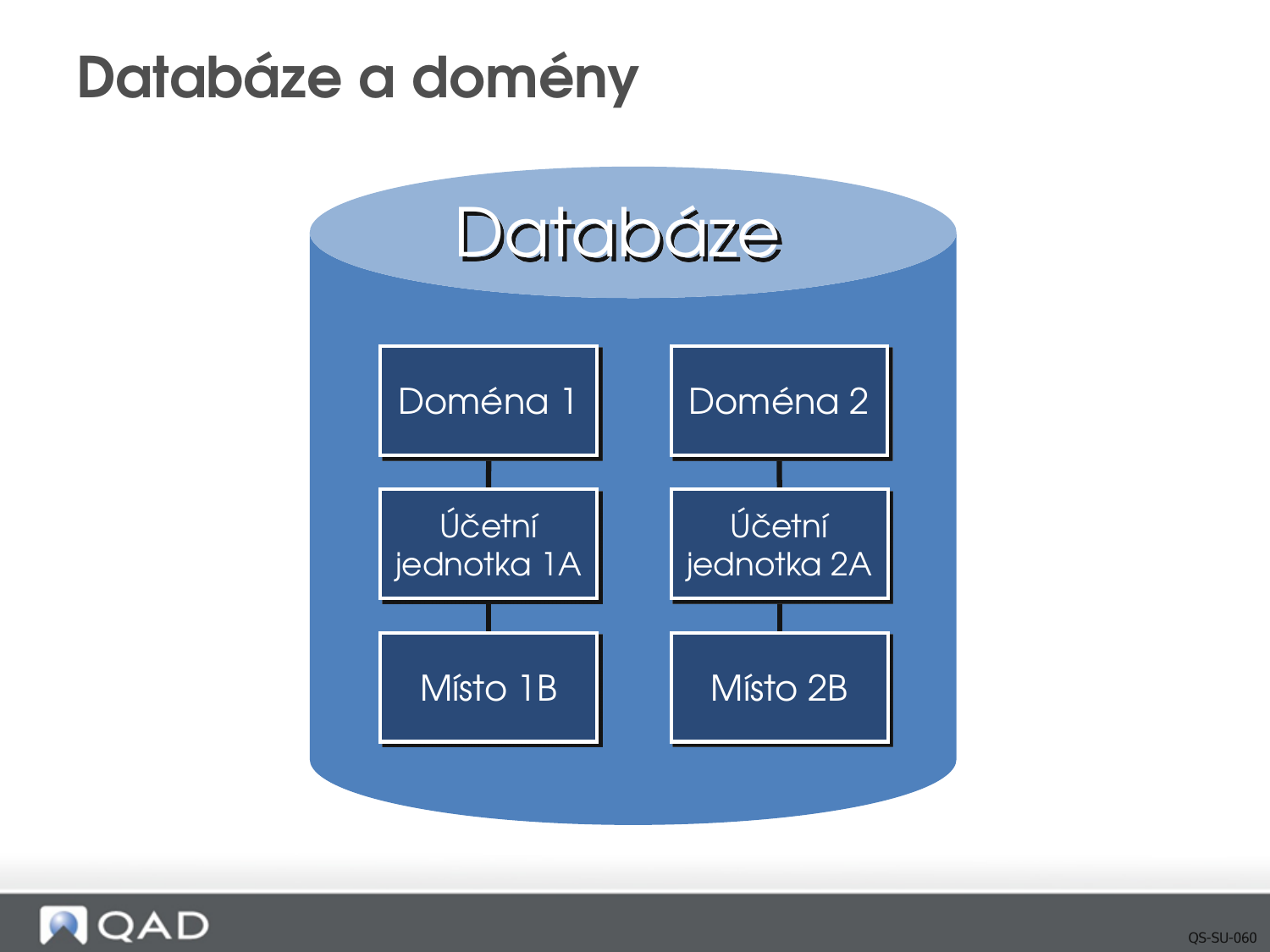

# Databáze a domény

Databáze
Doména 1
Doména 2
Účetní jednotka 1A
Účetní jednotka 2A
Místo 1B
Místo 2B
QS-SU-060